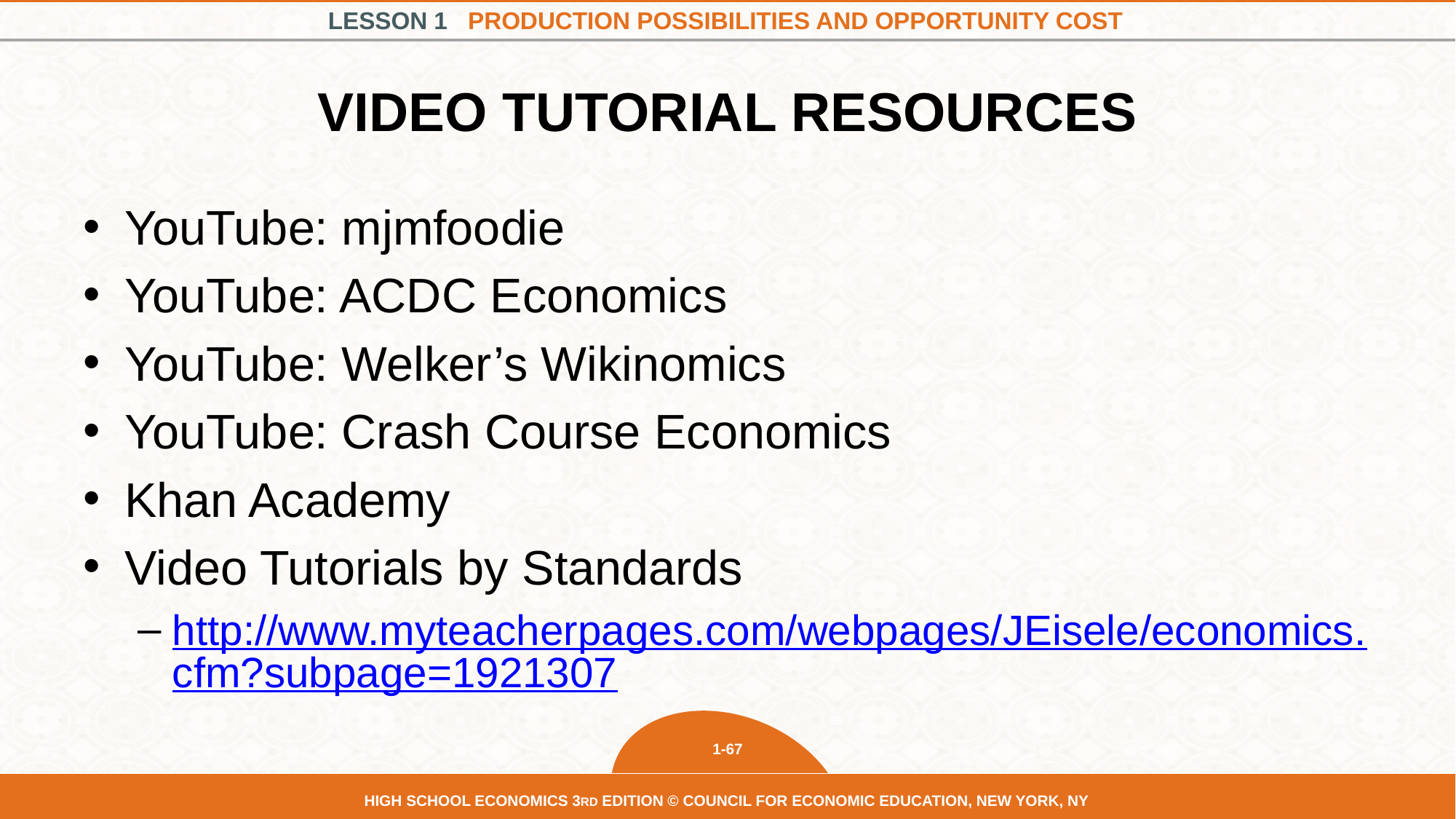

# Video tutorial resources
YouTube: mjmfoodie
YouTube: ACDC Economics
YouTube: Welker’s Wikinomics
YouTube: Crash Course Economics
Khan Academy
Video Tutorials by Standards
http://www.myteacherpages.com/webpages/JEisele/economics.cfm?subpage=1921307